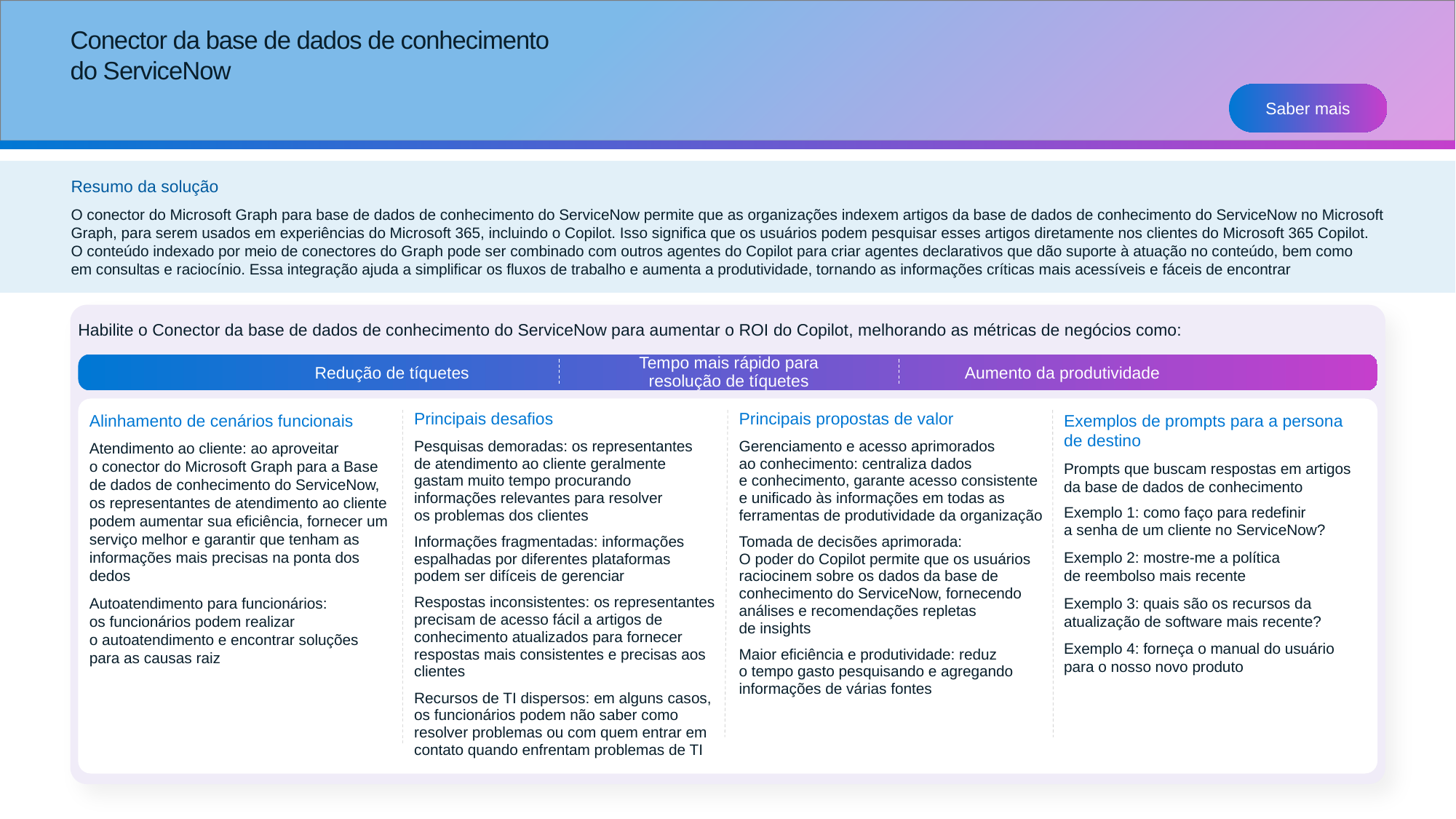

# Conector da base de dados de conhecimento do ServiceNow
Saber mais

Resumo da solução
O conector do Microsoft Graph para base de dados de conhecimento do ServiceNow permite que as organizações indexem artigos da base de dados de conhecimento do ServiceNow no Microsoft Graph, para serem usados em experiências do Microsoft 365, incluindo o Copilot. Isso significa que os usuários podem pesquisar esses artigos diretamente nos clientes do Microsoft 365 Copilot.
O conteúdo indexado por meio de conectores do Graph pode ser combinado com outros agentes do Copilot para criar agentes declarativos que dão suporte à atuação no conteúdo, bem como
em consultas e raciocínio. Essa integração ajuda a simplificar os fluxos de trabalho e aumenta a produtividade, tornando as informações críticas mais acessíveis e fáceis de encontrar

Habilite o Conector da base de dados de conhecimento do ServiceNow para aumentar o ROI do Copilot, melhorando as métricas de negócios como:
Tempo mais rápido para resolução de tíquetes

Redução de tíquetes
Aumento da produtividade

Alinhamento de cenários funcionais
Atendimento ao cliente: ao aproveitar
o conector do Microsoft Graph para a Base
de dados de conhecimento do ServiceNow,
os representantes de atendimento ao cliente podem aumentar sua eficiência, fornecer um serviço melhor e garantir que tenham as informações mais precisas na ponta dos dedos
Autoatendimento para funcionários:
os funcionários podem realizar
o autoatendimento e encontrar soluções
para as causas raiz
Principais desafios
Pesquisas demoradas: os representantes
de atendimento ao cliente geralmente gastam muito tempo procurando informações relevantes para resolver
os problemas dos clientes
Informações fragmentadas: informações espalhadas por diferentes plataformas podem ser difíceis de gerenciar
Respostas inconsistentes: os representantes precisam de acesso fácil a artigos de conhecimento atualizados para fornecer respostas mais consistentes e precisas aos clientes
Recursos de TI dispersos: em alguns casos, os funcionários podem não saber como resolver problemas ou com quem entrar em contato quando enfrentam problemas de TI
Principais propostas de valor
Gerenciamento e acesso aprimorados
ao conhecimento: centraliza dados
e conhecimento, garante acesso consistente e unificado às informações em todas as ferramentas de produtividade da organização
Tomada de decisões aprimorada:
O poder do Copilot permite que os usuários raciocinem sobre os dados da base de conhecimento do ServiceNow, fornecendo análises e recomendações repletas
de insights
Maior eficiência e produtividade: reduz
o tempo gasto pesquisando e agregando informações de várias fontes
Exemplos de prompts para a persona
de destino
Prompts que buscam respostas em artigos da base de dados de conhecimento
Exemplo 1: como faço para redefinir
a senha de um cliente no ServiceNow?
Exemplo 2: mostre-me a política
de reembolso mais recente
Exemplo 3: quais são os recursos da atualização de software mais recente?
Exemplo 4: forneça o manual do usuário
para o nosso novo produto